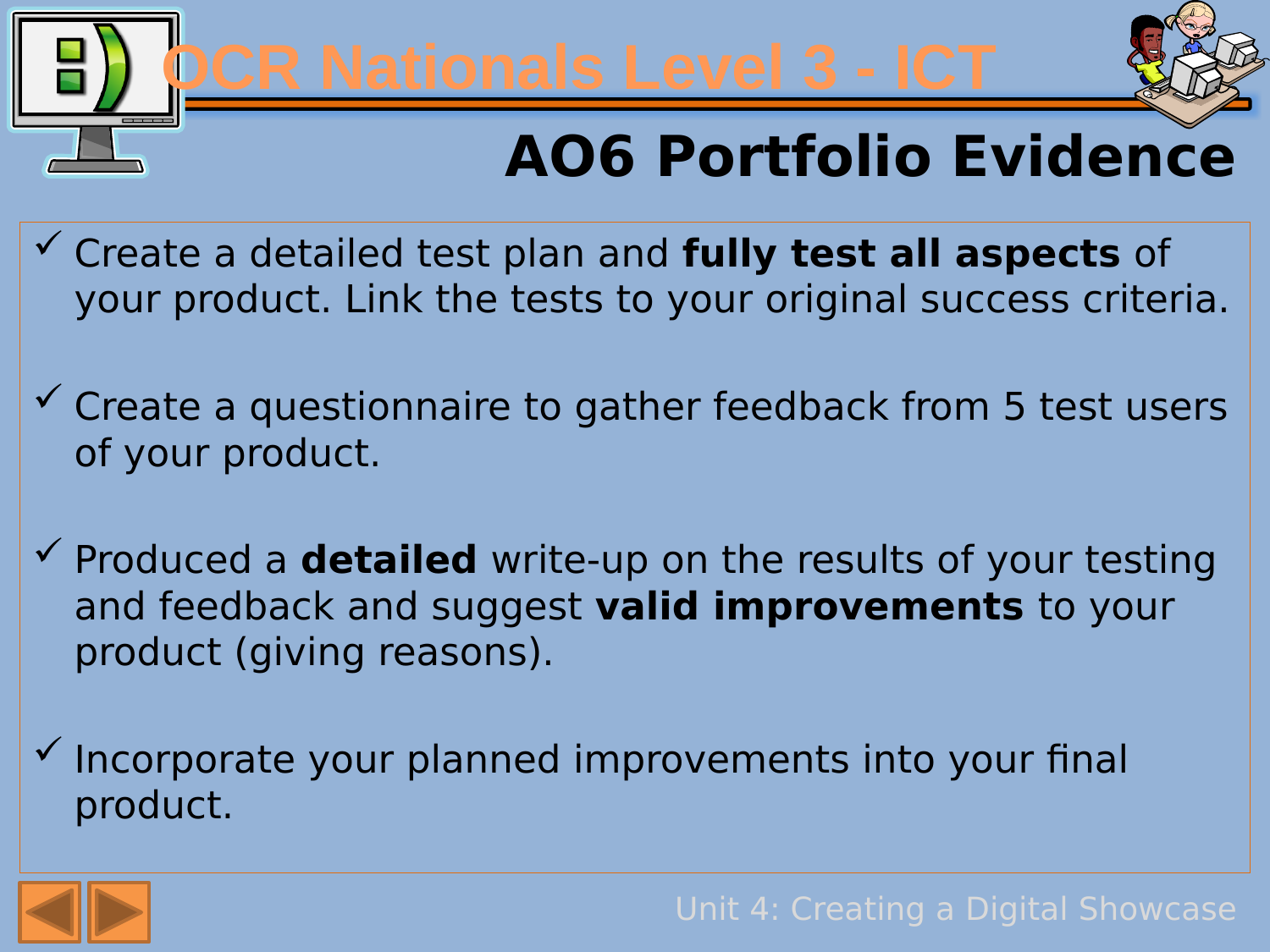

# AO6 Portfolio Evidence
Create a detailed test plan and fully test all aspects of your product. Link the tests to your original success criteria.

Create a questionnaire to gather feedback from 5 test users of your product.

Produced a detailed write-up on the results of your testing and feedback and suggest valid improvements to your product (giving reasons).

Incorporate your planned improvements into your final product.